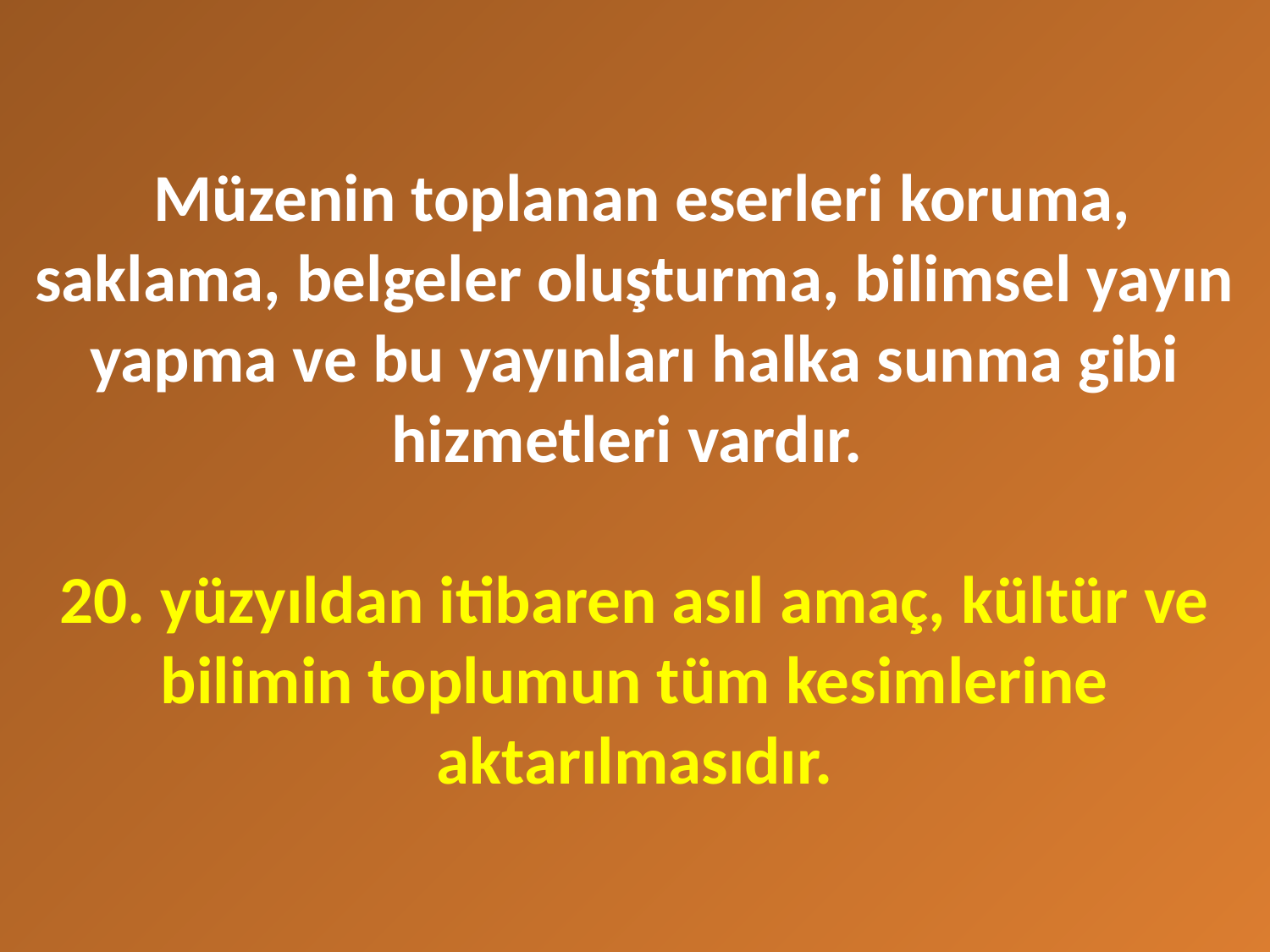

# Müzenin toplanan eserleri koruma, saklama, belgeler oluşturma, bilimsel yayın yapma ve bu yayınları halka sunma gibi hizmetleri vardır. 20. yüzyıldan itibaren asıl amaç, kültür ve bilimin toplumun tüm kesimlerine aktarılmasıdır.